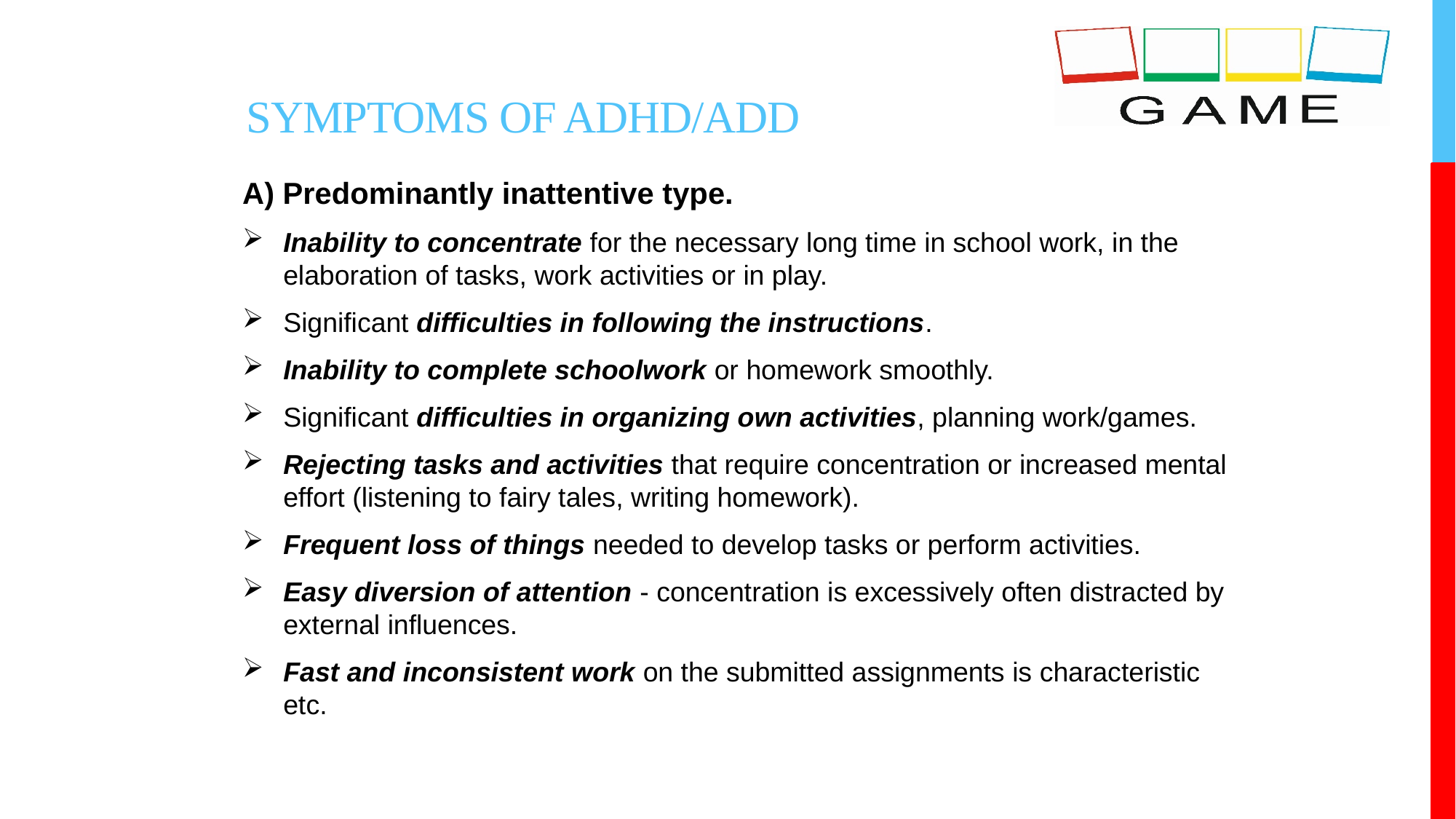

# Symptoms of ADHD/ADD
A) Predominantly inattentive type.
Inability to concentrate for the necessary long time in school work, in the elaboration of tasks, work activities or in play.
Significant difficulties in following the instructions.
Inability to complete schoolwork or homework smoothly.
Significant difficulties in organizing own activities, planning work/games.
Rejecting tasks and activities that require concentration or increased mental effort (listening to fairy tales, writing homework).
Frequent loss of things needed to develop tasks or perform activities.
Easy diversion of attention - concentration is excessively often distracted by external influences.
Fast and inconsistent work on the submitted assignments is characteristic etc.